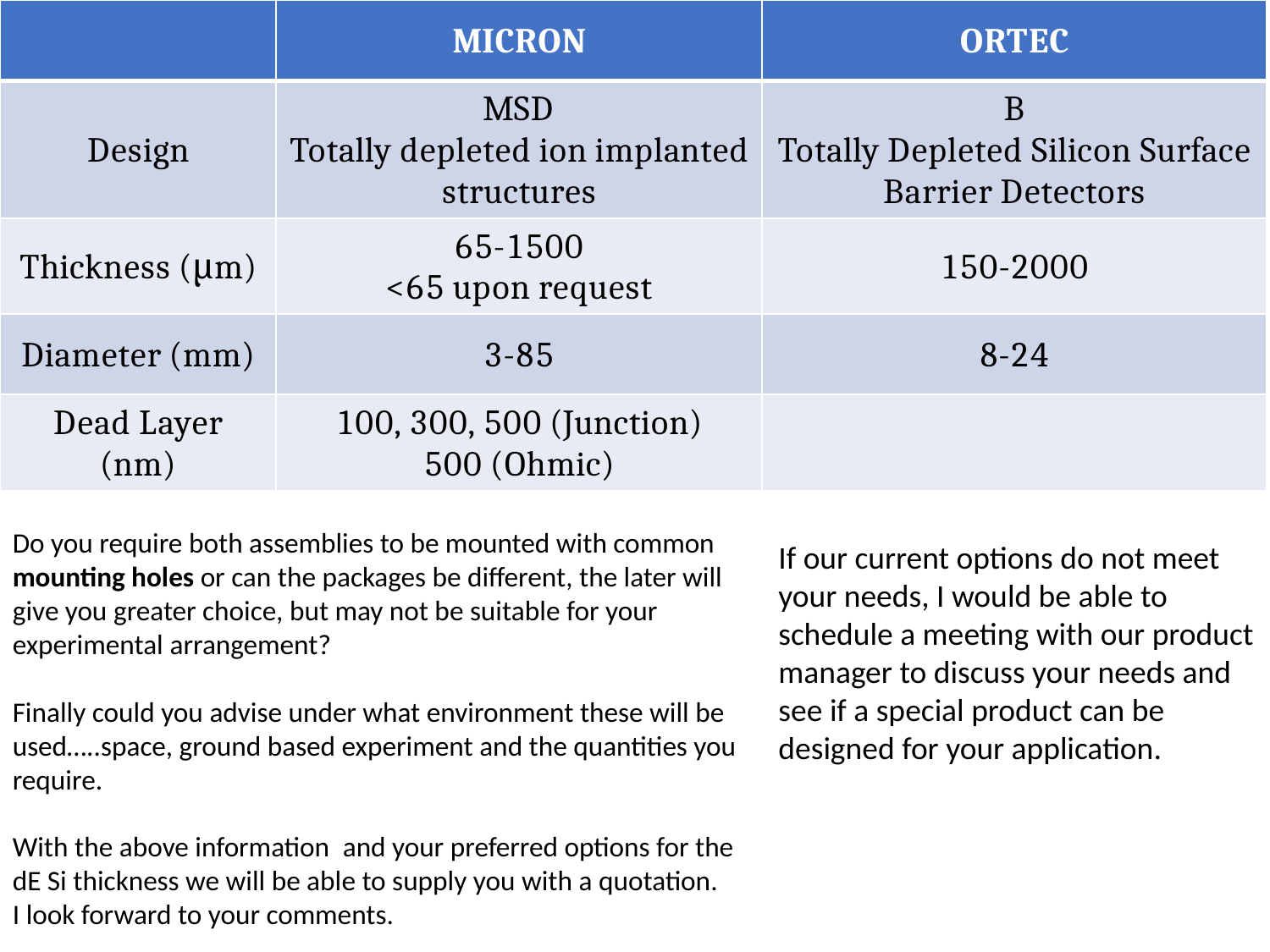

|  | MICRON | ORTEC |
| --- | --- | --- |
| Design | MSD Totally depleted ion implanted structures | B Totally Depleted Silicon Surface Barrier Detectors |
| Thickness (μm) | 65-1500 <65 upon request | 150-2000 |
| Diameter (mm) | 3-85 | 8-24 |
| Dead Layer (nm) | 100, 300, 500 (Junction) 500 (Ohmic) |  |
Do you require both assemblies to be mounted with common mounting holes or can the packages be different, the later will give you greater choice, but may not be suitable for your experimental arrangement?

Finally could you advise under what environment these will be used…..space, ground based experiment and the quantities you require.

With the above information  and your preferred options for the dE Si thickness we will be able to supply you with a quotation.
I look forward to your comments.
If our current options do not meet your needs, I would be able to schedule a meeting with our product manager to discuss your needs and see if a special product can be designed for your application.